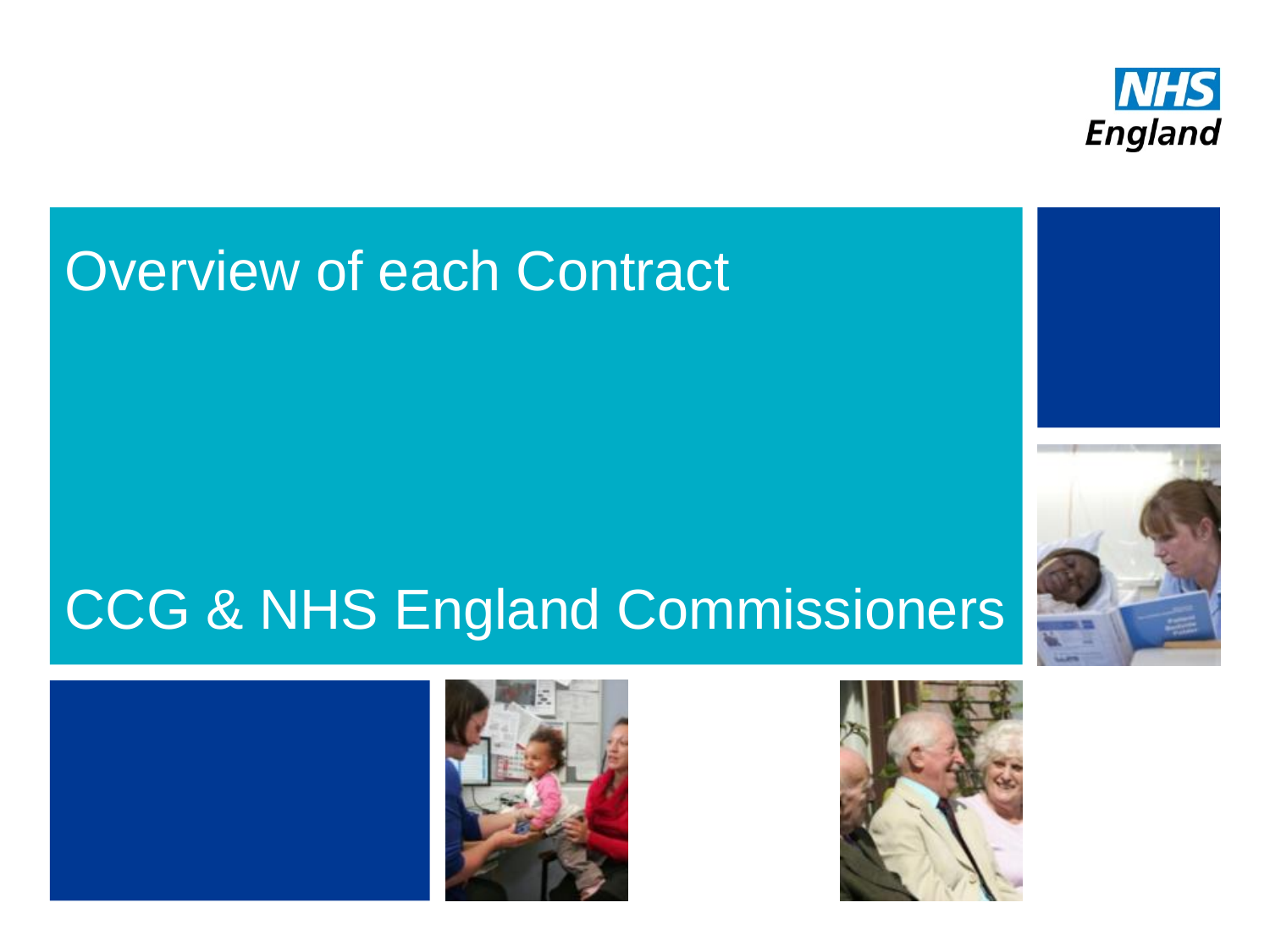

# Overview of each Contract CCG & NHS England Commissioners
16